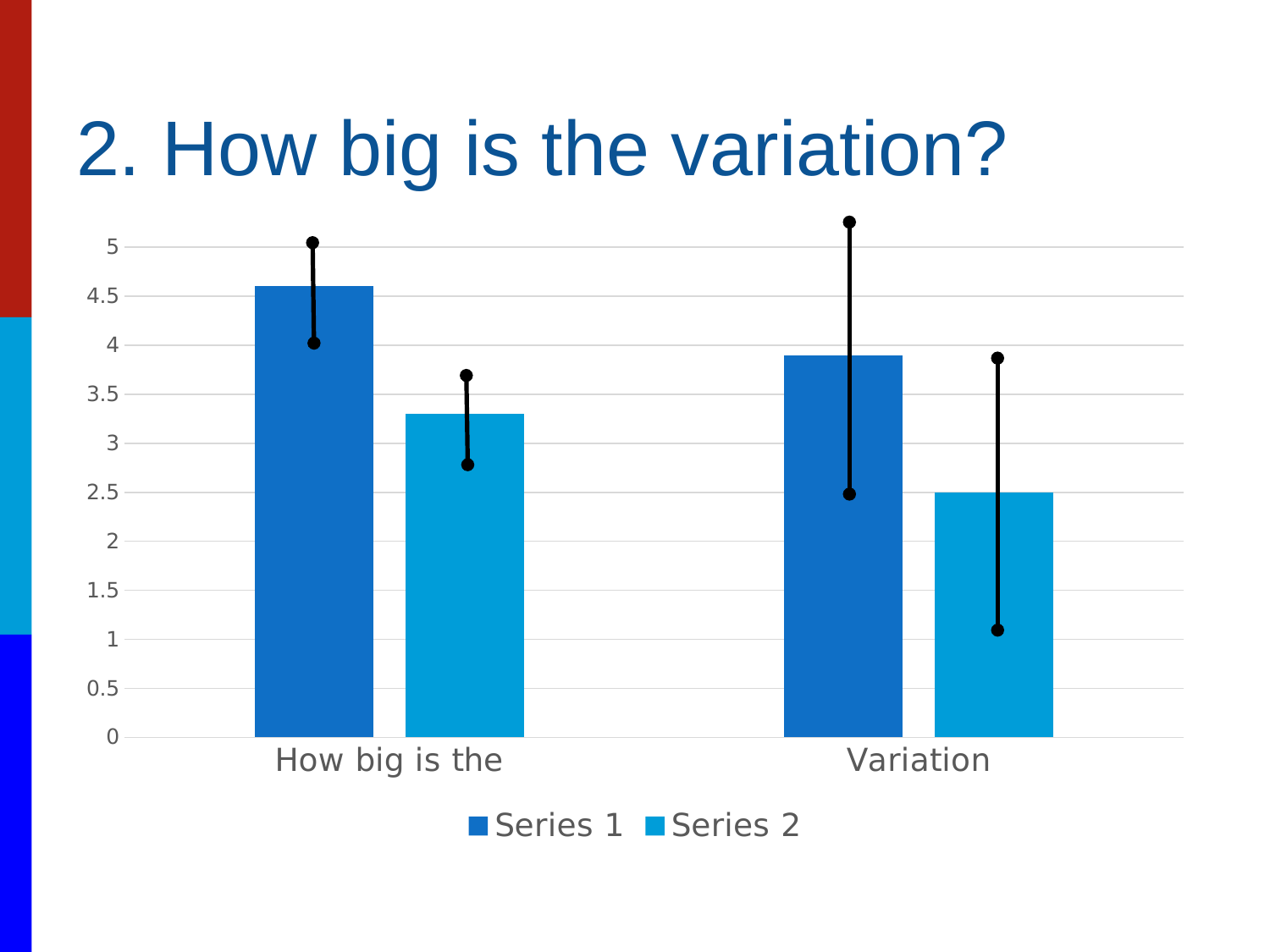

# 2. How big is the variation?

### Chart

| Category | Series 1 | Series 2 |
|---|---|---|
| How big is the | 4.6 | 3.3 |
| Variation | 3.9 | 2.5 |